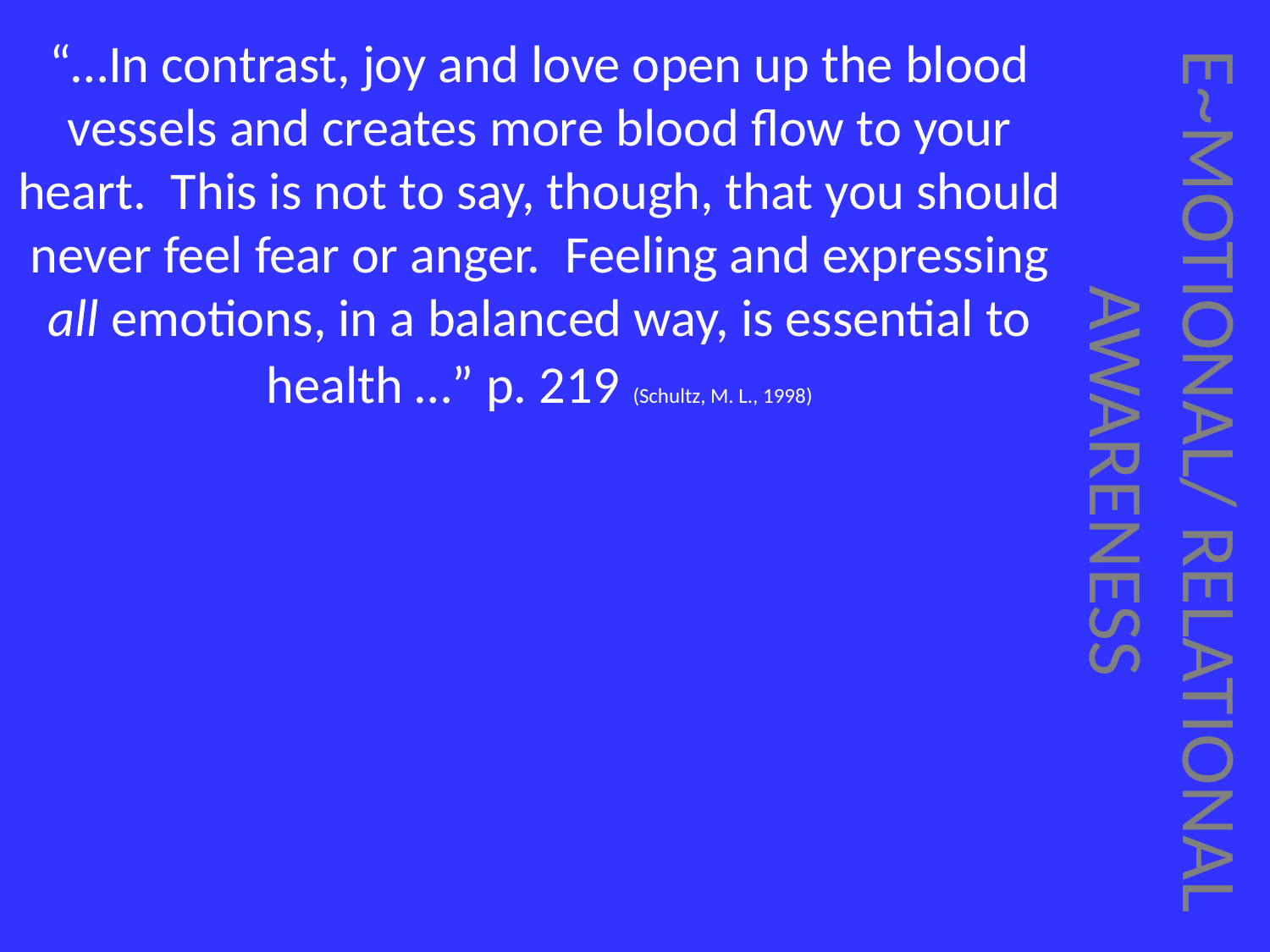

“…In contrast, joy and love open up the blood vessels and creates more blood flow to your heart.  This is not to say, though, that you should never feel fear or anger.  Feeling and expressing all emotions, in a balanced way, is essential to health …” p. 219 (Schultz, M. L., 1998)
E~MOTIONAL/ RELATIONAL AWARENESS